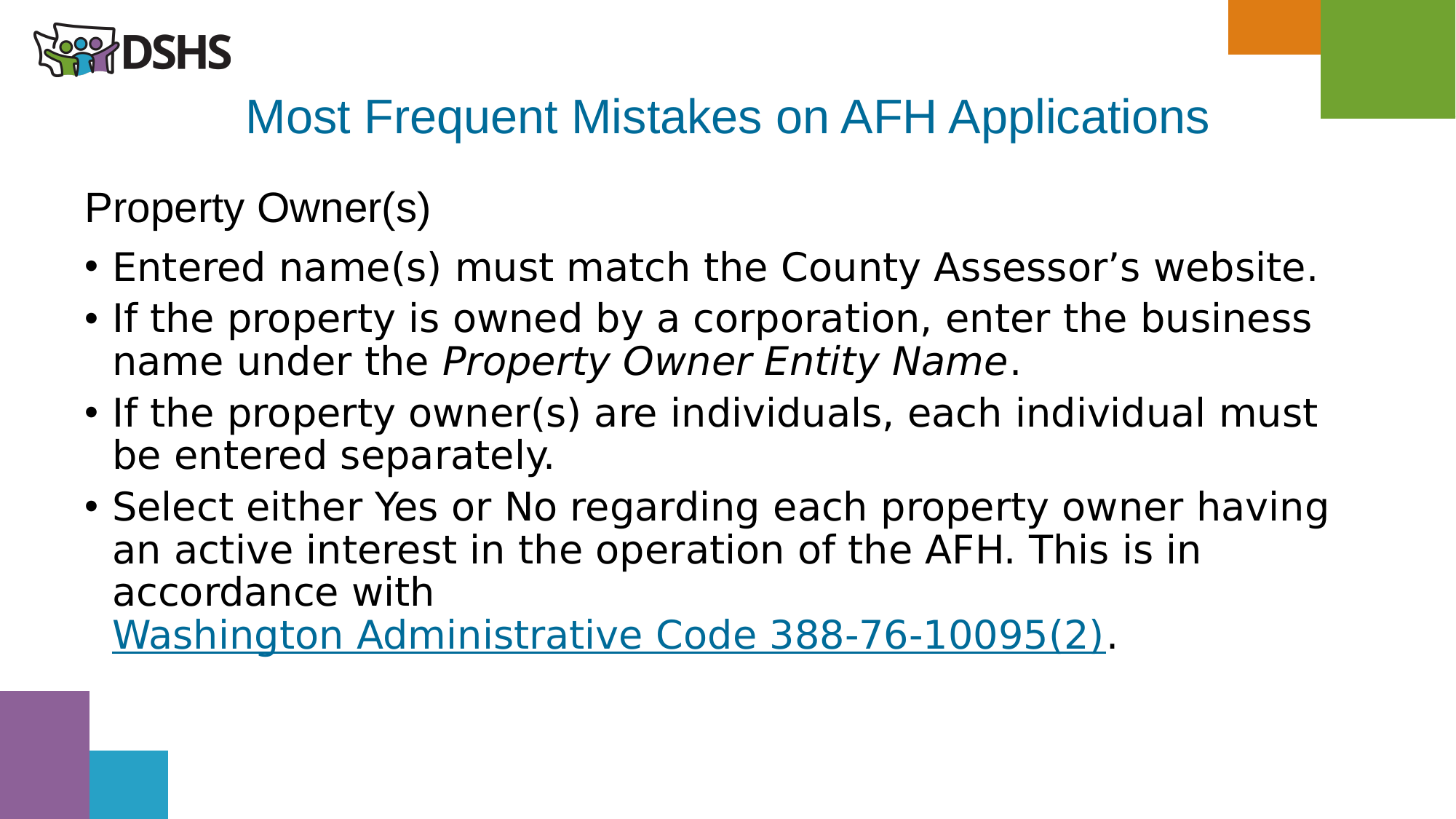

Most Frequent Mistakes on AFH Applications
Property Owner(s)
Entered name(s) must match the County Assessor’s website.
If the property is owned by a corporation, enter the business name under the Property Owner Entity Name.
If the property owner(s) are individuals, each individual must be entered separately.
Select either Yes or No regarding each property owner having an active interest in the operation of the AFH. This is in accordance with Washington Administrative Code 388-76-10095(2).